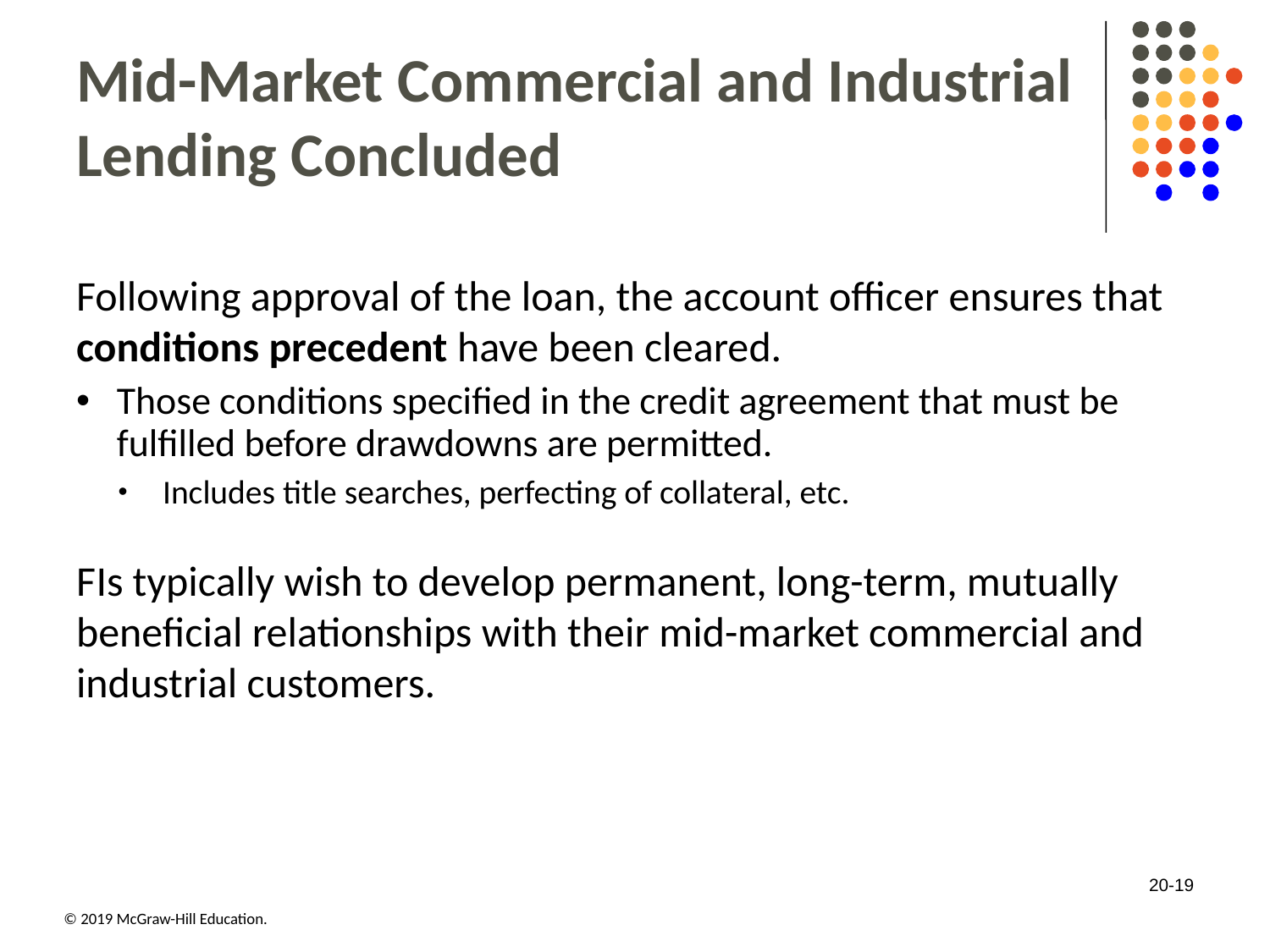

# Mid-Market Commercial and Industrial Lending Concluded
Following approval of the loan, the account officer ensures that conditions precedent have been cleared.
Those conditions specified in the credit agreement that must be fulfilled before drawdowns are permitted.
Includes title searches, perfecting of collateral, etc.
F Is typically wish to develop permanent, long-term, mutually beneficial relationships with their mid-market commercial and industrial customers.
20-19